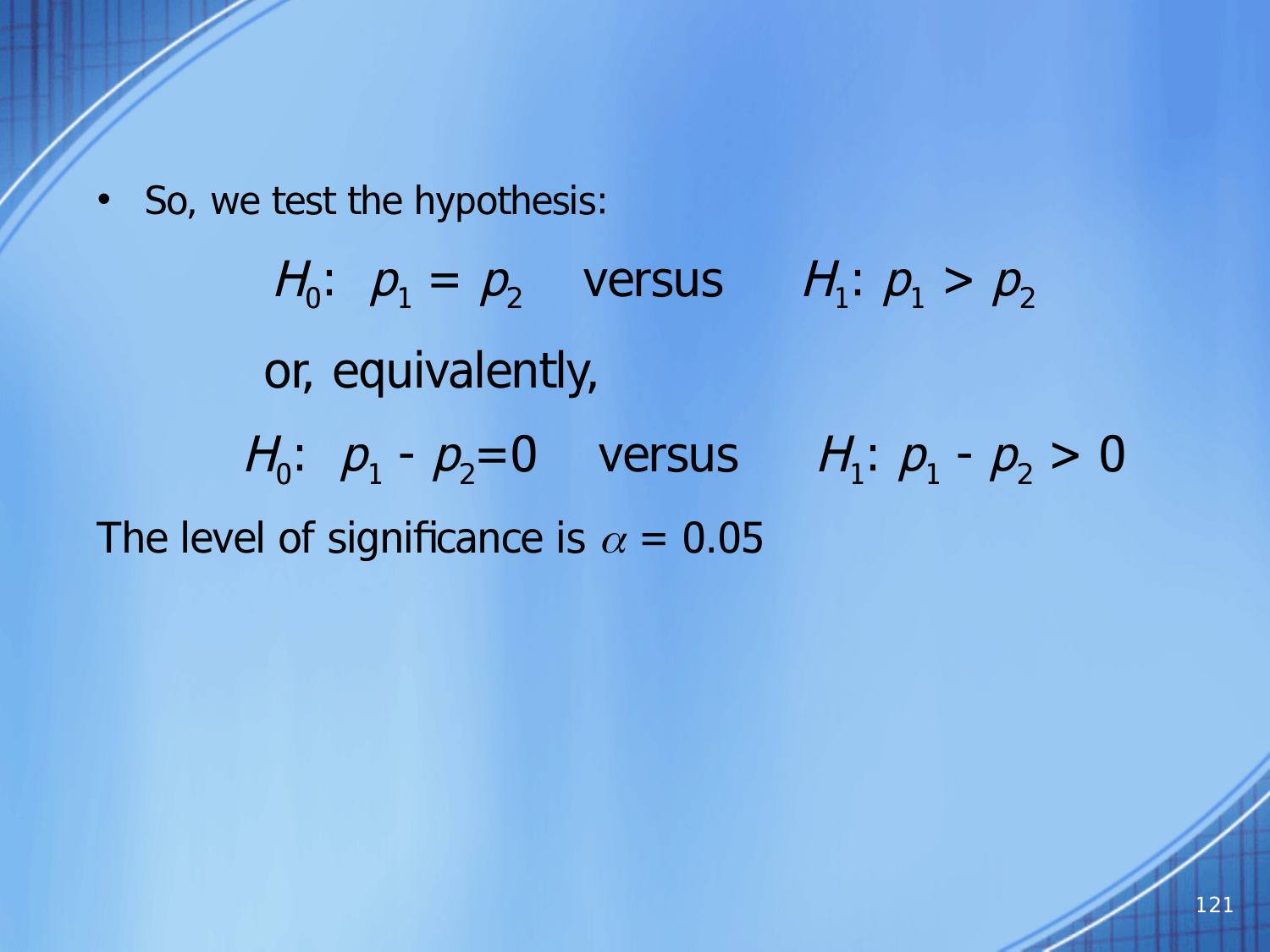

So, we test the hypothesis:
H0:  p1 = p2    versus     H1: p1 > p2
	or, equivalently,
   H0:  p1 - p2=0    versus     H1: p1 - p2 > 0
The level of significance is α = 0.05

121